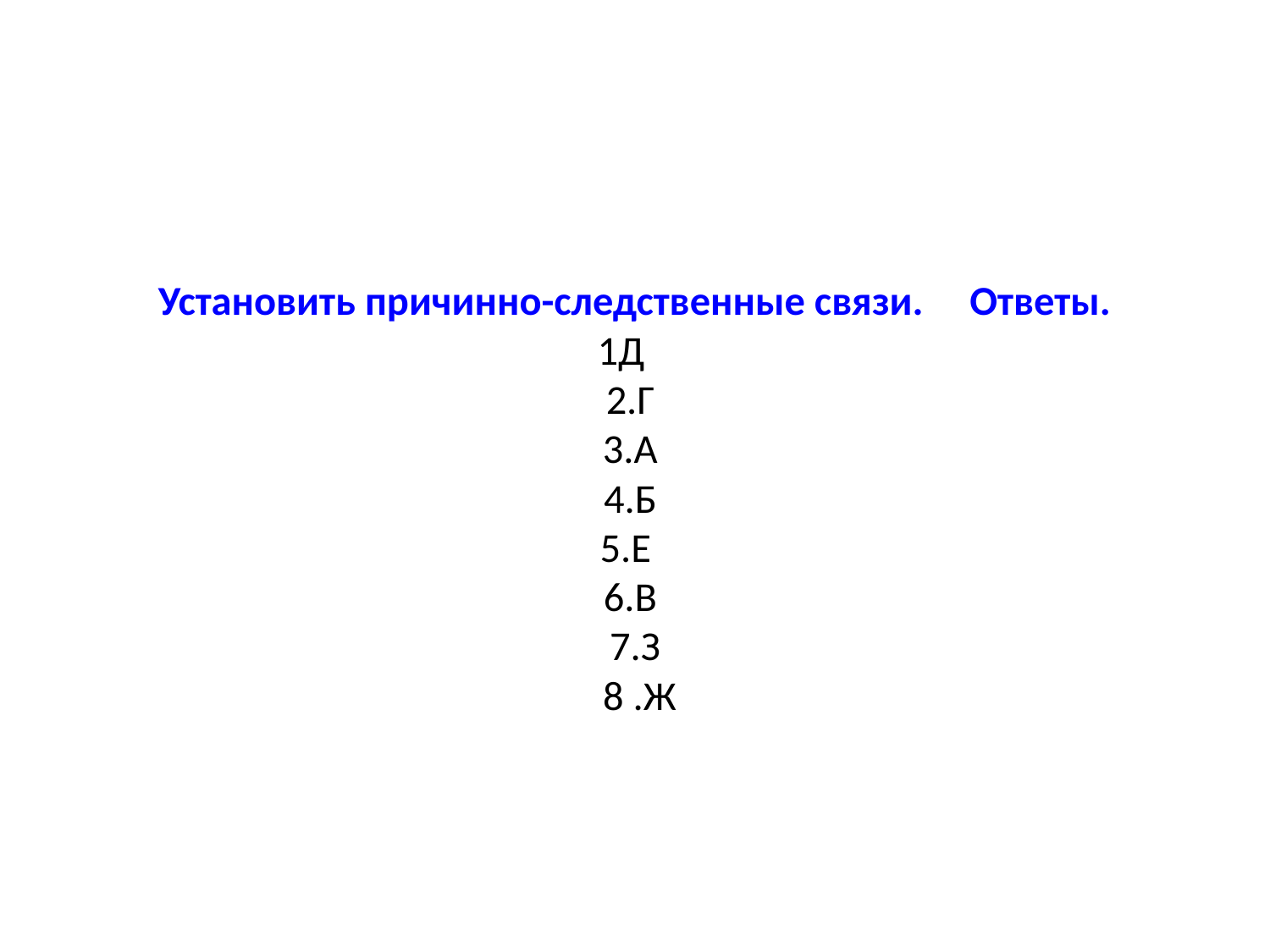

# Установить причинно-следственные связи.     Ответы. 1Д 2.Г 3.А 4.Б 5.Е 6.В 7.З 8 .Ж